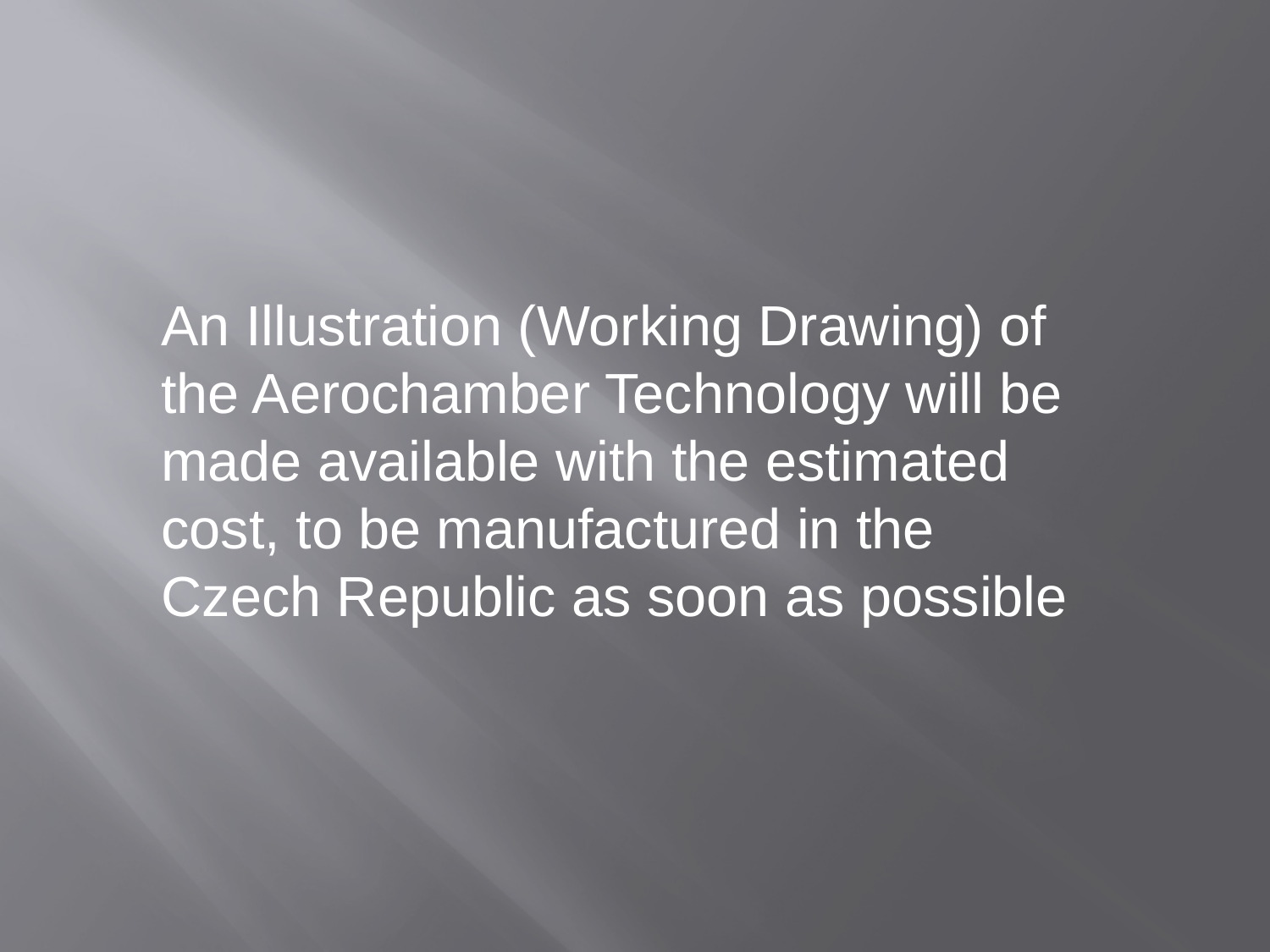

An Illustration (Working Drawing) of the Aerochamber Technology will be made available with the estimated cost, to be manufactured in the Czech Republic as soon as possible